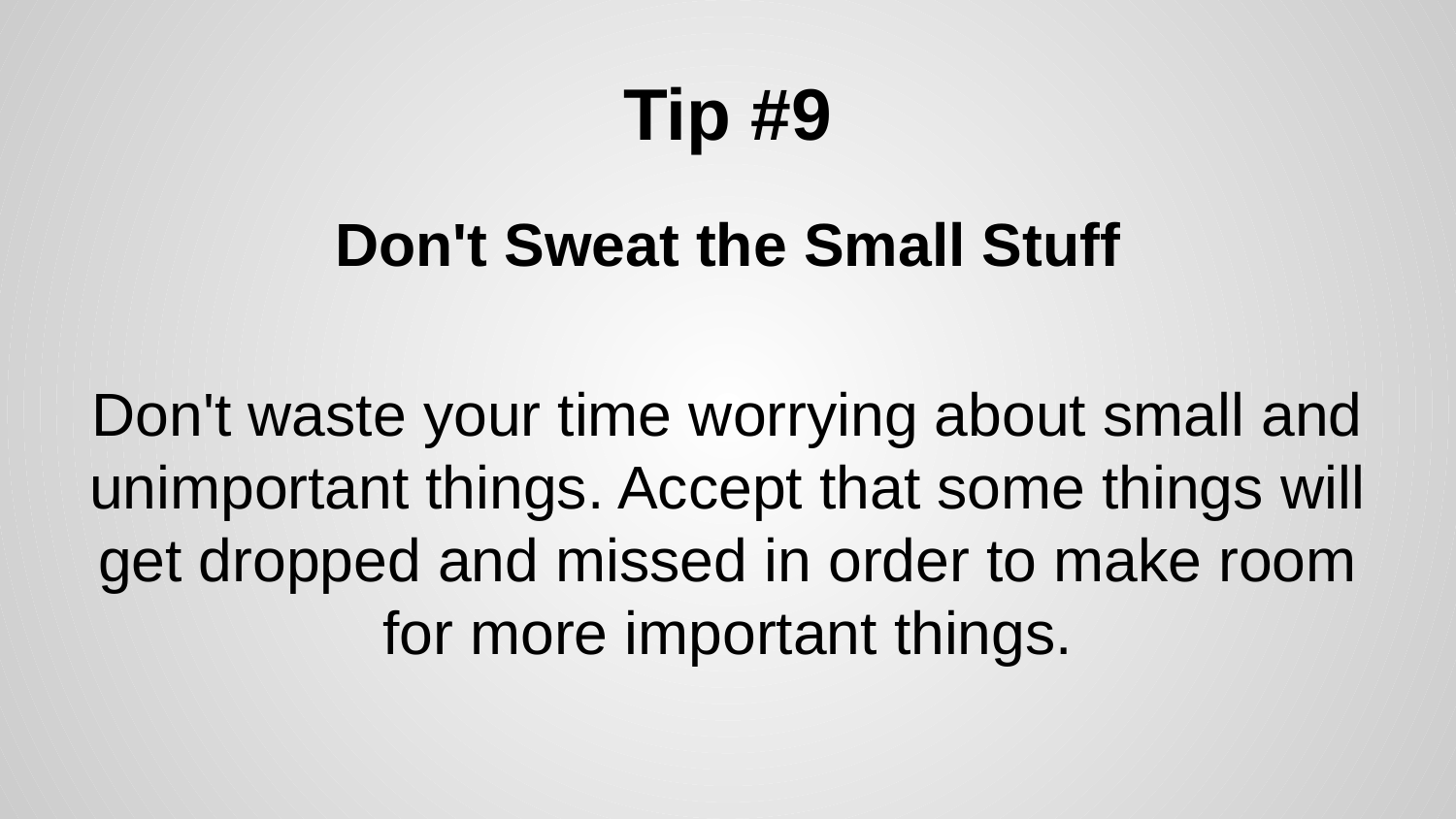

# Tip #9
Don't Sweat the Small Stuff

Don't waste your time worrying about small and unimportant things. Accept that some things will get dropped and missed in order to make room for more important things.

.